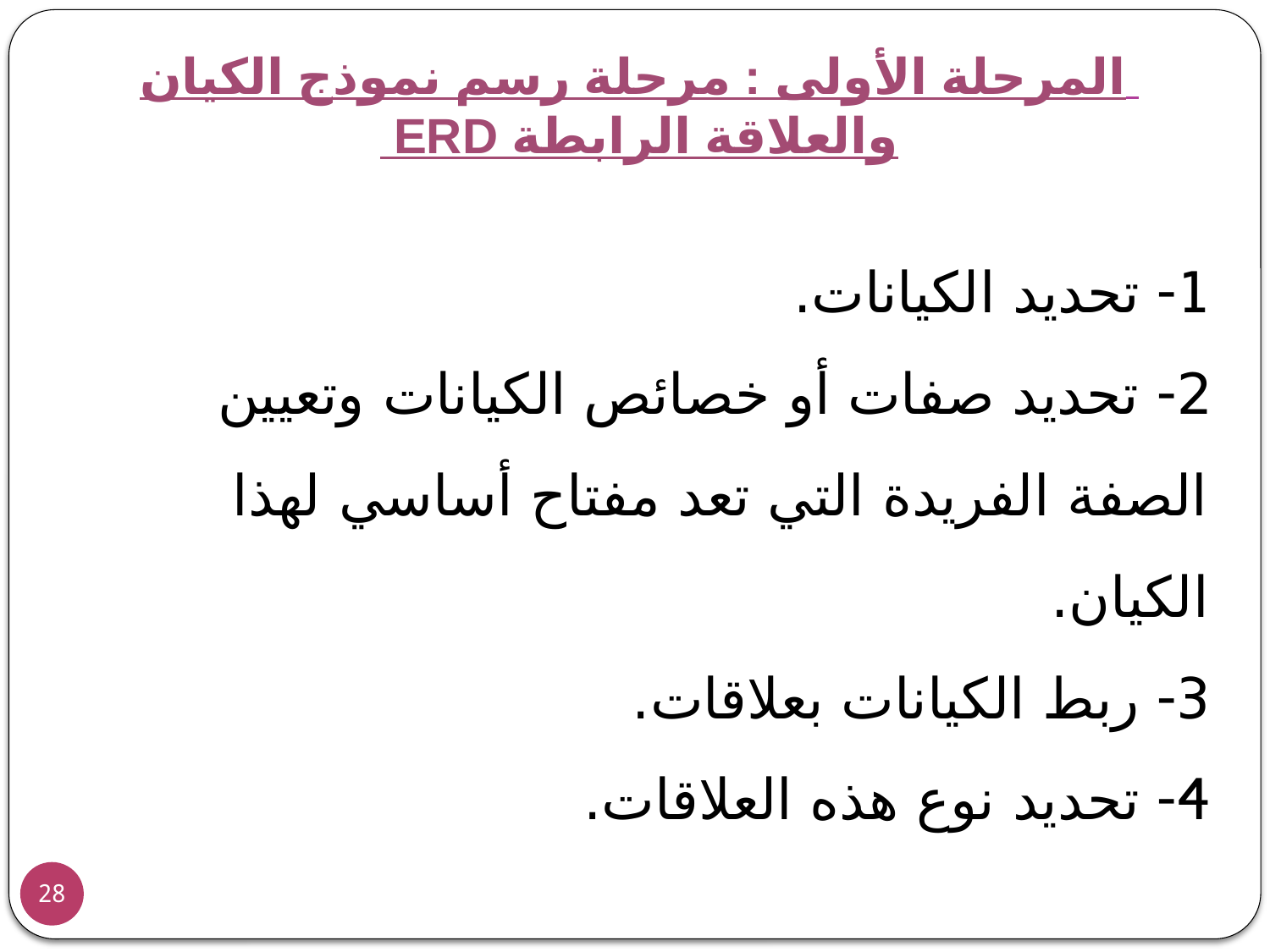

# المرحلة الأولى : مرحلة رسم نموذج الكيان والعلاقة الرابطة ERD
1- تحديد الكيانات.
2- تحديد صفات أو خصائص الكيانات وتعيين الصفة الفريدة التي تعد مفتاح أساسي لهذا الكيان.
3- ربط الكيانات بعلاقات.
4- تحديد نوع هذه العلاقات.
28